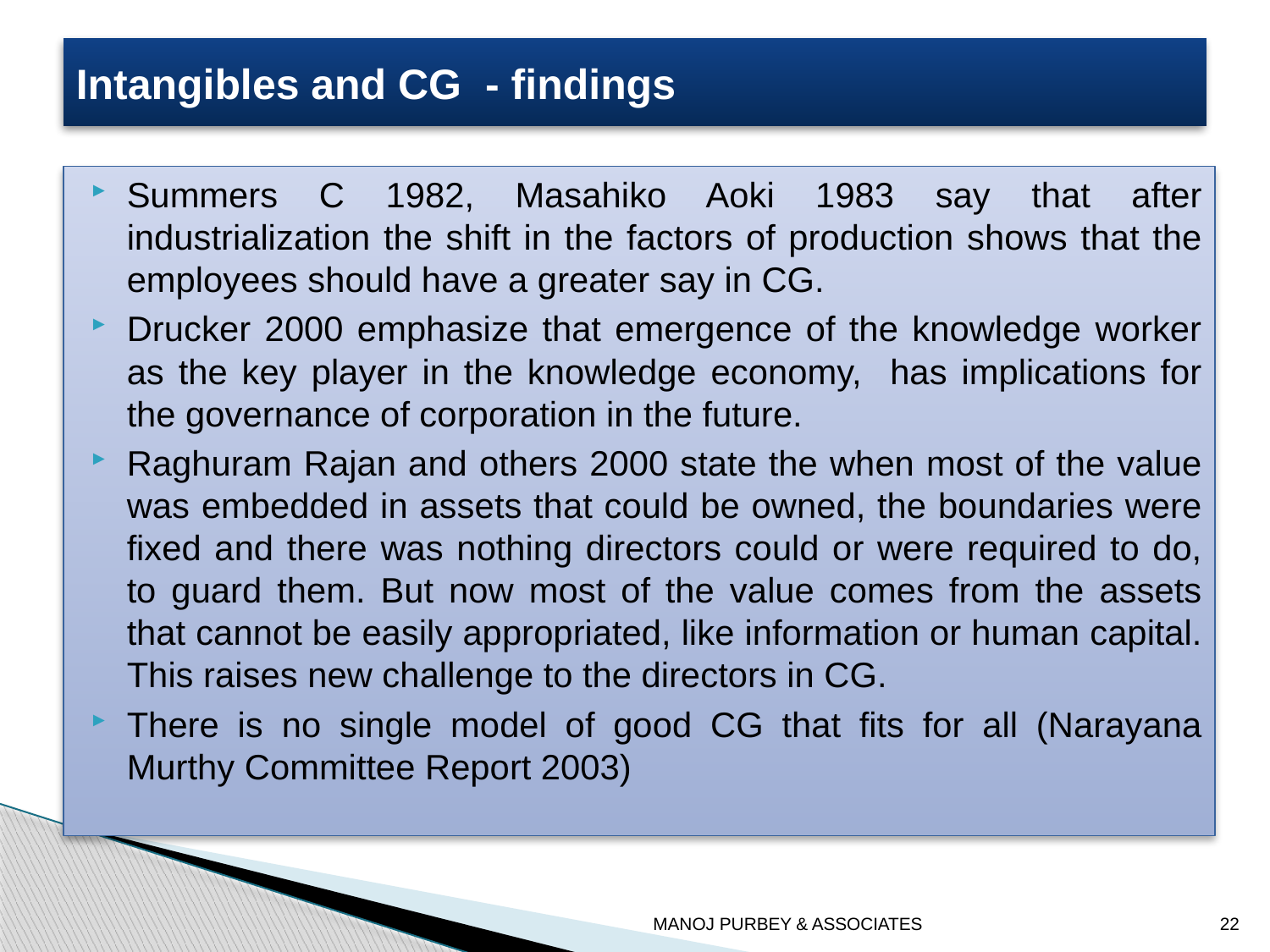

# Intangibles and CG  - findings
Summers C 1982, Masahiko Aoki 1983 say that after industrialization the shift in the factors of production shows that the employees should have a greater say in CG.
Drucker 2000 emphasize that emergence of the knowledge worker as the key player in the knowledge economy,  has implications for the governance of corporation in the future.
Raghuram Rajan and others 2000 state the when most of the value was embedded in assets that could be owned, the boundaries were fixed and there was nothing directors could or were required to do, to guard them. But now most of the value comes from the assets that cannot be easily appropriated, like information or human capital. This raises new challenge to the directors in CG.
There is no single model of good CG that fits for all (Narayana Murthy Committee Report 2003)
MANOJ PURBEY & ASSOCIATES
22